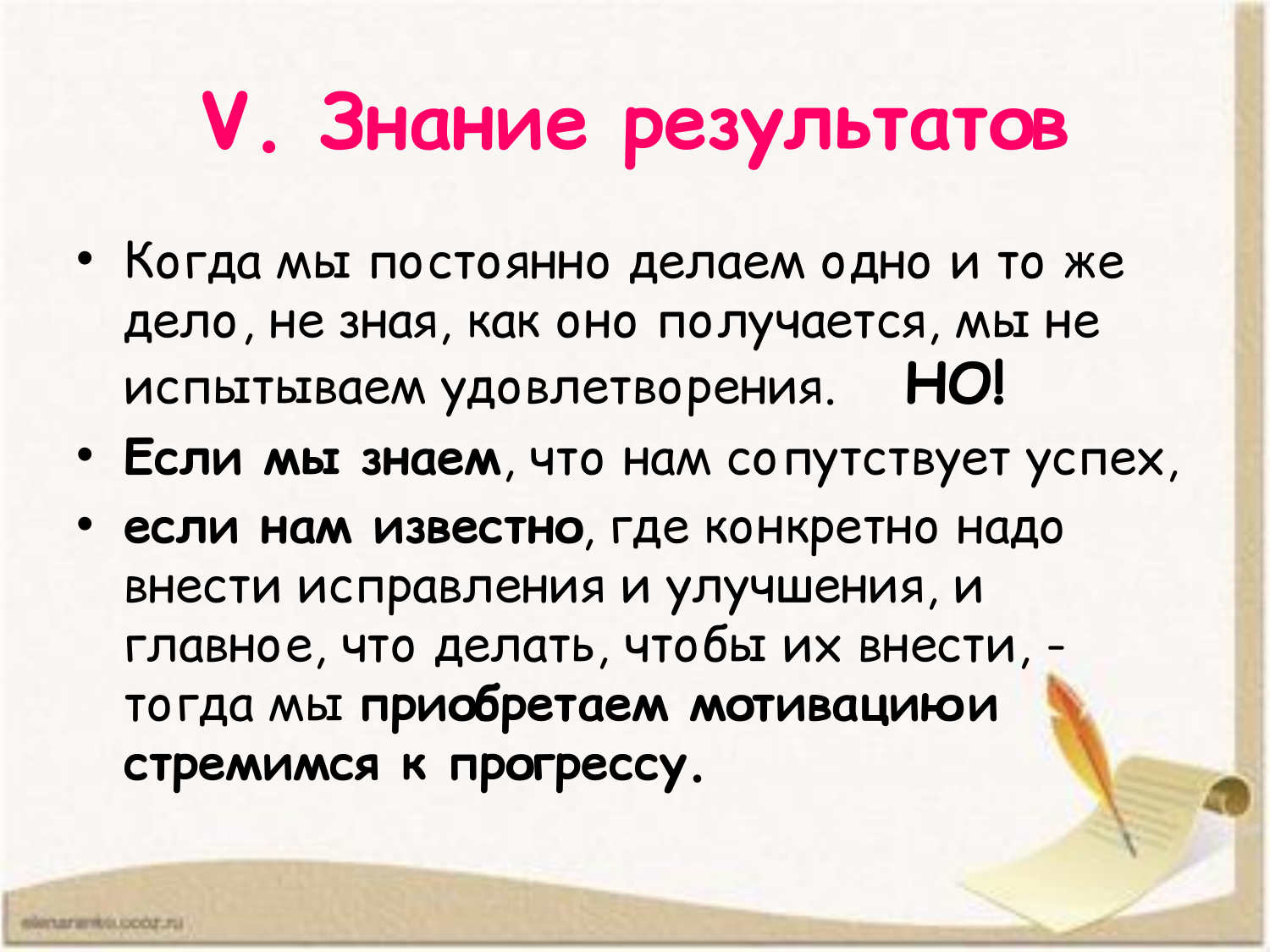

# V. Знание результатов
Когда мы постоянно делаем одно и то же дело, не зная, как оно получается, мы не испытываем удовлетворения.    НО!
Если мы знаем, что нам сопутствует успех,
если нам известно, где конкретно надо внести исправления и улучшения, и главное, что делать, чтобы их внести, - тогда мы приобретаем мотивацию и стремимся к прогрессу.